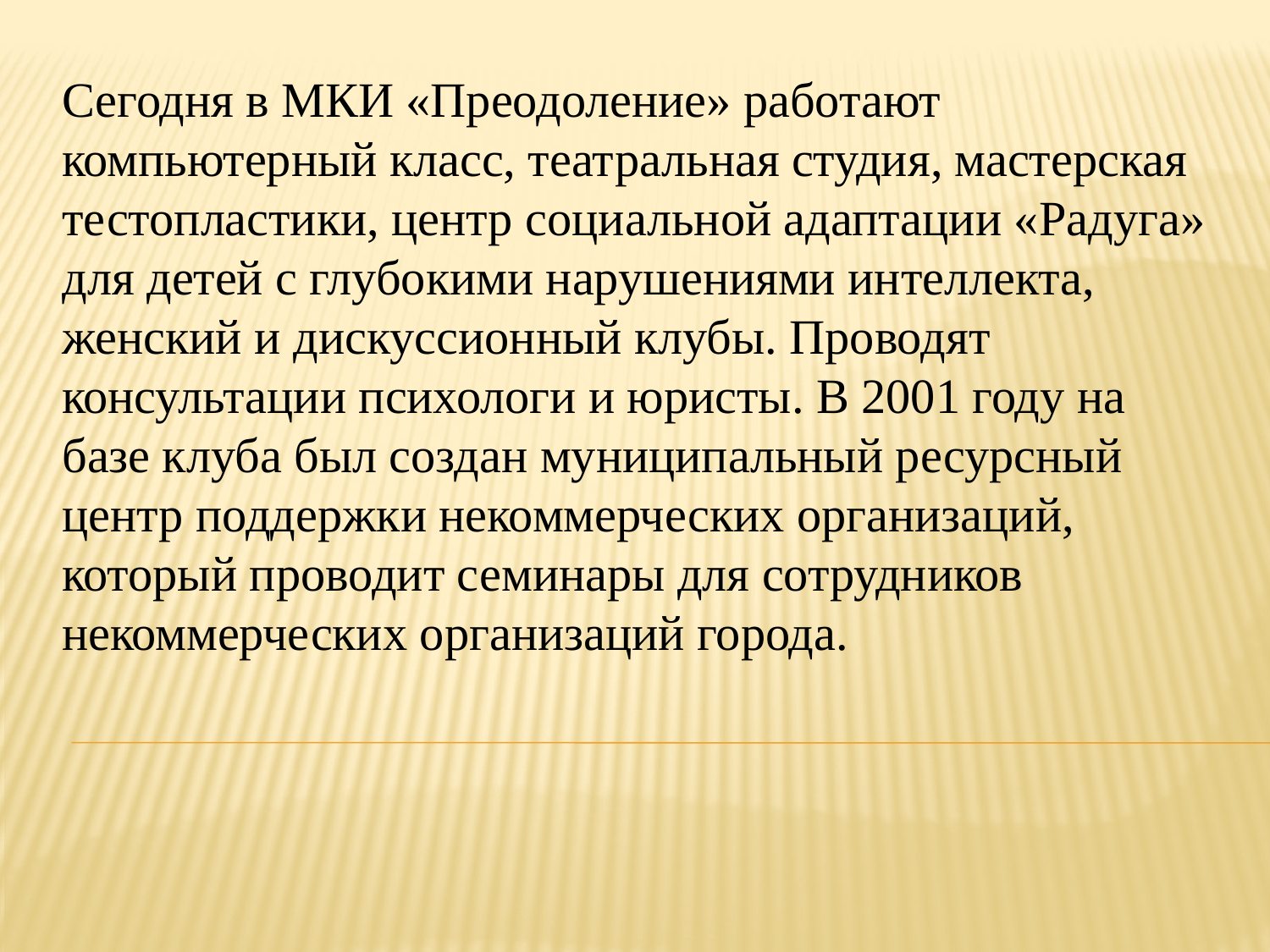

Сегодня в МКИ «Преодоление» работают компьютерный класс, театральная студия, мастерская тестопластики, центр социальной адаптации «Радуга» для детей с глубокими нарушениями интеллекта, женский и дискуссионный клубы. Проводят консультации психологи и юристы. В 2001 году на базе клуба был создан муниципальный ресурсный центр поддержки некоммерческих организаций, который проводит семинары для сотрудников некоммерческих организаций города.